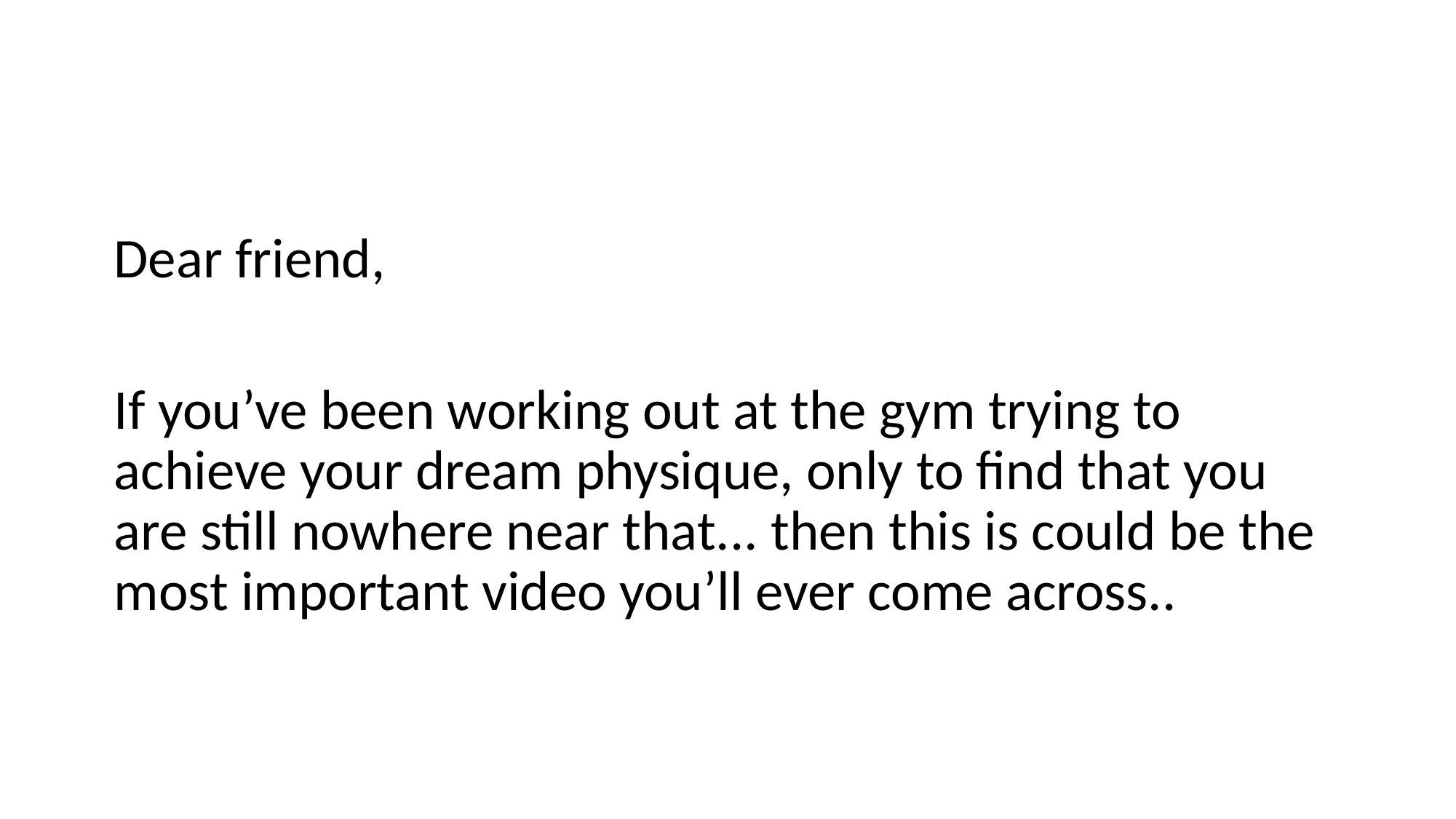

Dear friend,

If you’ve been working out at the gym trying to achieve your dream physique, only to find that you are still nowhere near that... then this is could be the most important video you’ll ever come across..